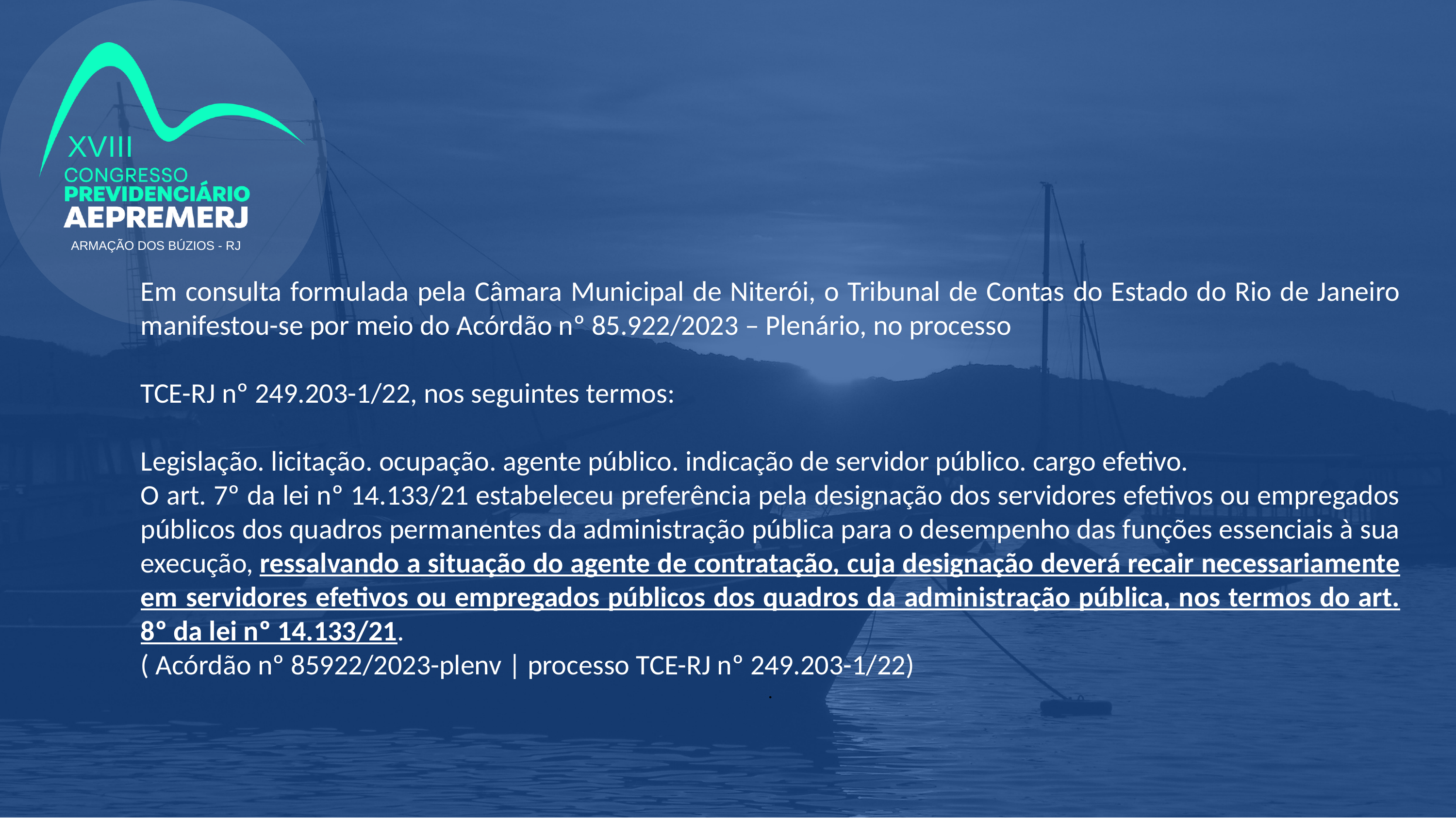

XVIII

ARMAÇÃO DOS BÚZIOS - RJ
Em consulta formulada pela Câmara Municipal de Niterói, o Tribunal de Contas do Estado do Rio de Janeiro manifestou-se por meio do Acórdão nº 85.922/2023 – Plenário, no processo

TCE-RJ nº 249.203-1/22, nos seguintes termos:

Legislação. licitação. ocupação. agente público. indicação de servidor público. cargo efetivo.
O art. 7º da lei nº 14.133/21 estabeleceu preferência pela designação dos servidores efetivos ou empregados públicos dos quadros permanentes da administração pública para o desempenho das funções essenciais à sua execução, ressalvando a situação do agente de contratação, cuja designação deverá recair necessariamente em servidores efetivos ou empregados públicos dos quadros da administração pública, nos termos do art. 8º da lei nº 14.133/21.
( Acórdão nº 85922/2023-plenv | processo TCE-RJ nº 249.203-1/22)
.